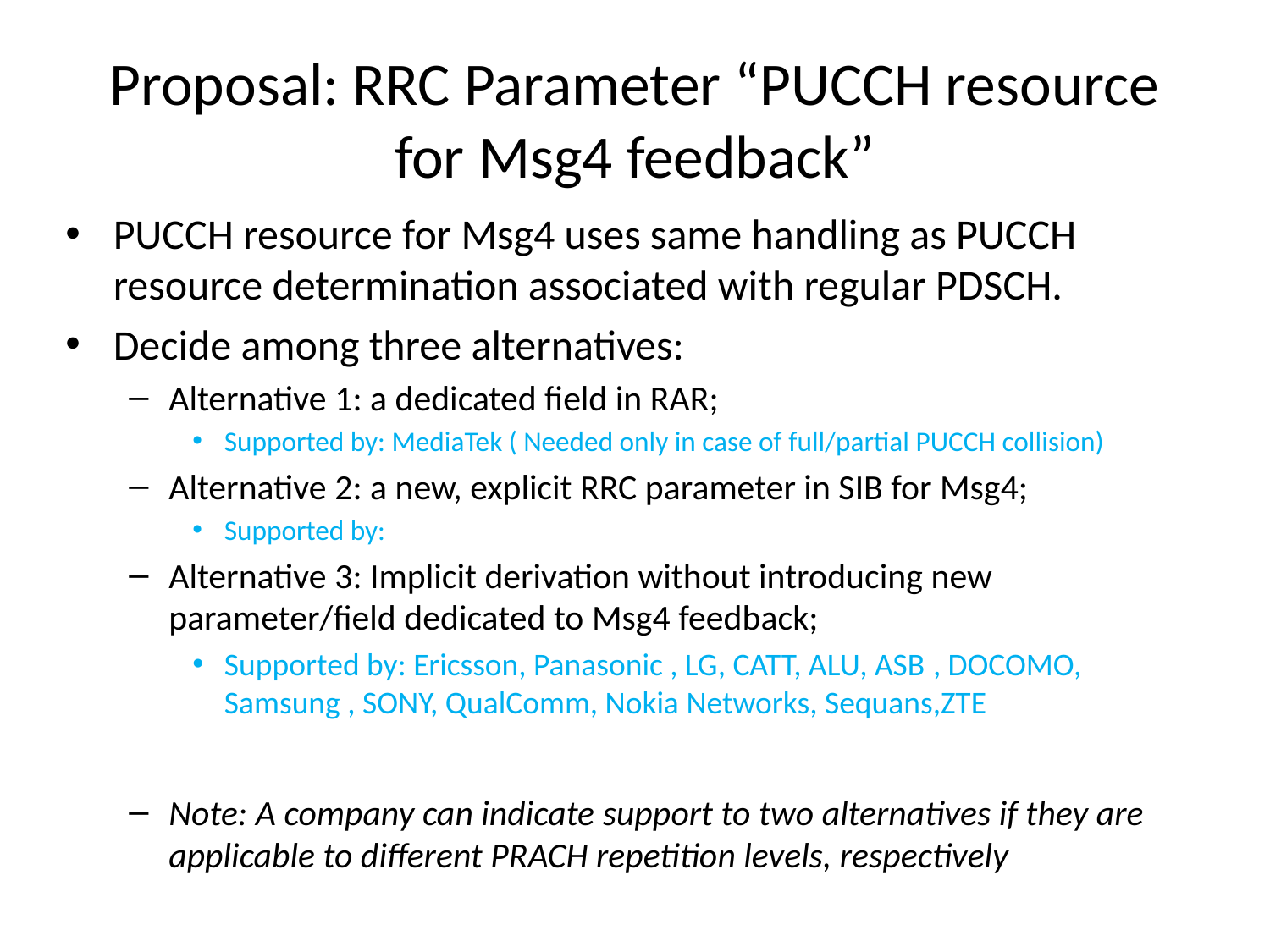

# Proposal: RRC Parameter “PUCCH resource for Msg4 feedback”
PUCCH resource for Msg4 uses same handling as PUCCH resource determination associated with regular PDSCH.
Decide among three alternatives:
Alternative 1: a dedicated field in RAR;
Supported by: MediaTek ( Needed only in case of full/partial PUCCH collision)
Alternative 2: a new, explicit RRC parameter in SIB for Msg4;
Supported by:
Alternative 3: Implicit derivation without introducing new parameter/field dedicated to Msg4 feedback;
Supported by: Ericsson, Panasonic , LG, CATT, ALU, ASB , DOCOMO, Samsung , SONY, QualComm, Nokia Networks, Sequans,ZTE

Note: A company can indicate support to two alternatives if they are applicable to different PRACH repetition levels, respectively